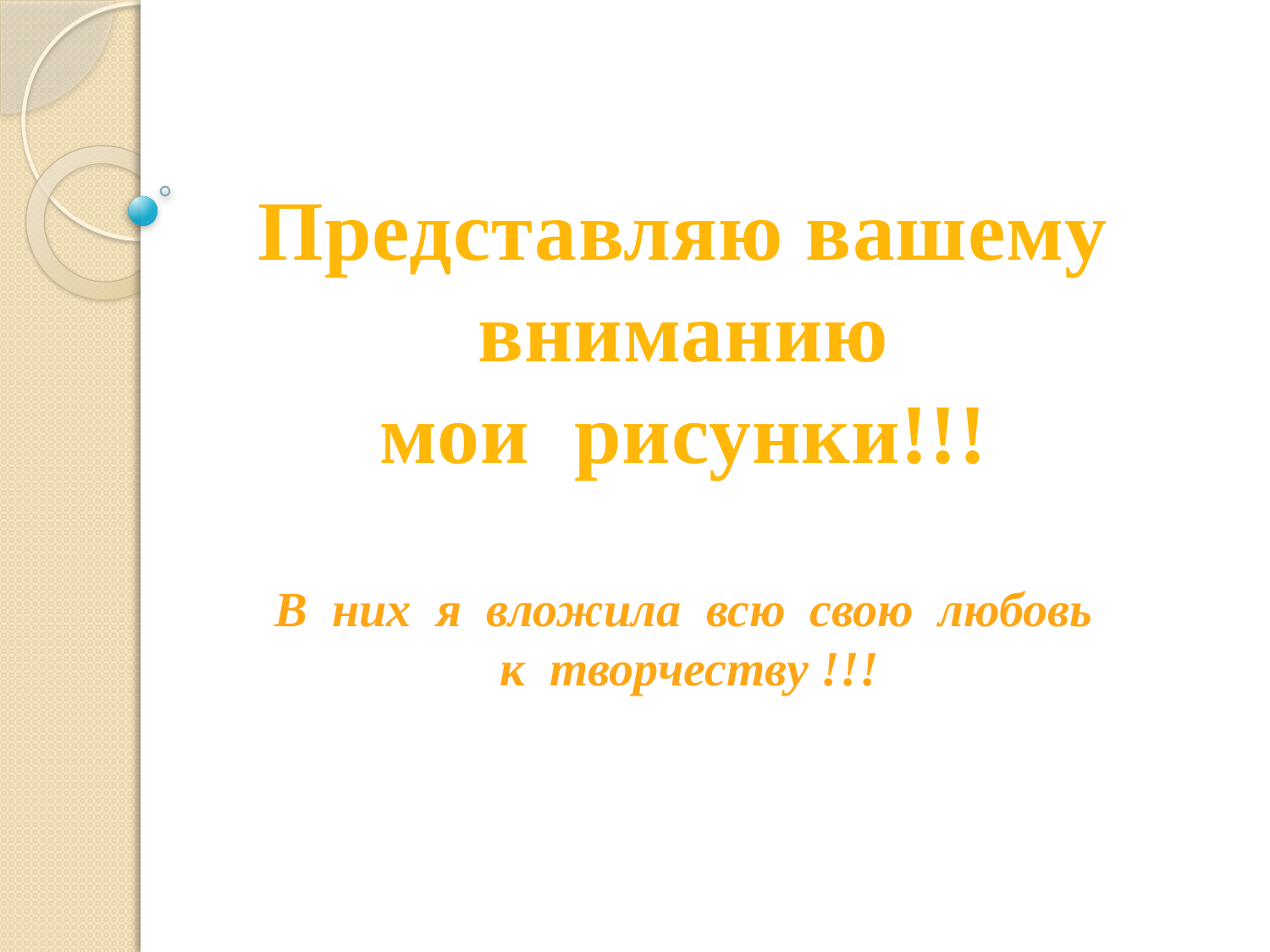

Представляю вашему вниманию
мои  рисунки!!!
В  них  я  вложила  всю  свою  любовь
 к  творчеству !!!